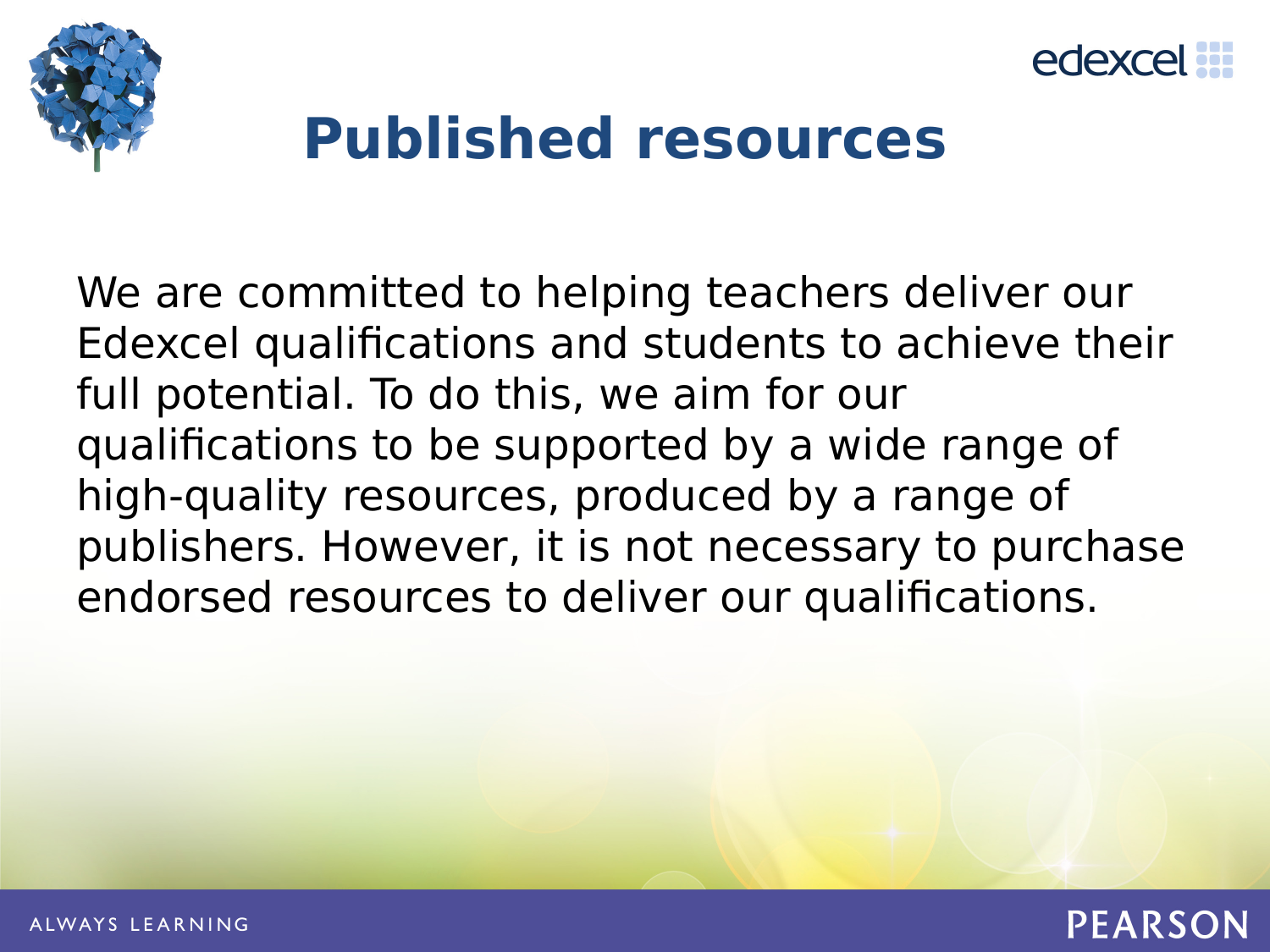

# Published resources
We are committed to helping teachers deliver our Edexcel qualifications and students to achieve their full potential. To do this, we aim for our qualifications to be supported by a wide range of high-quality resources, produced by a range of publishers. However, it is not necessary to purchase endorsed resources to deliver our qualifications.